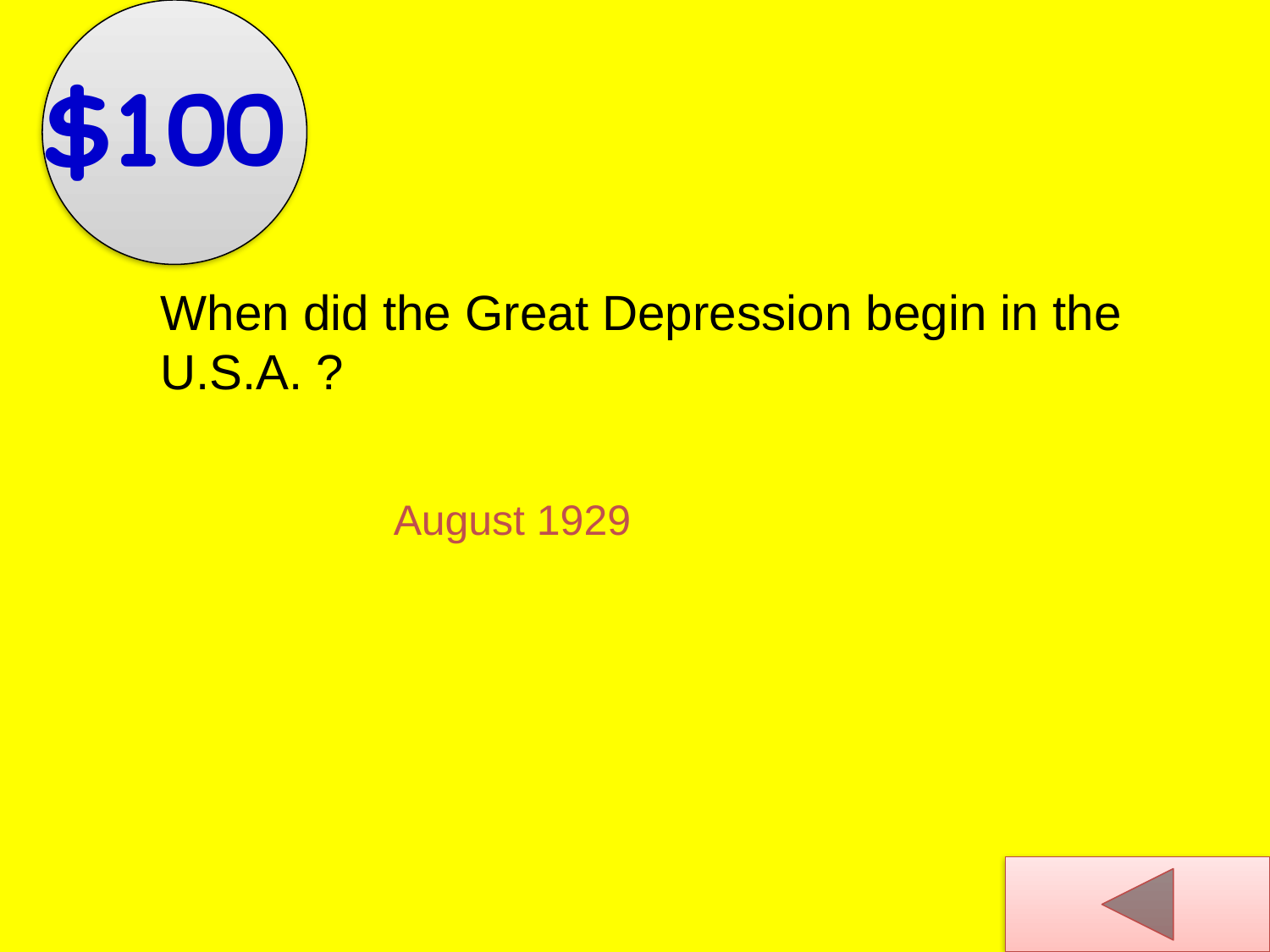

$100
When did the Great Depression begin in the U.S.A. ?
August 1929